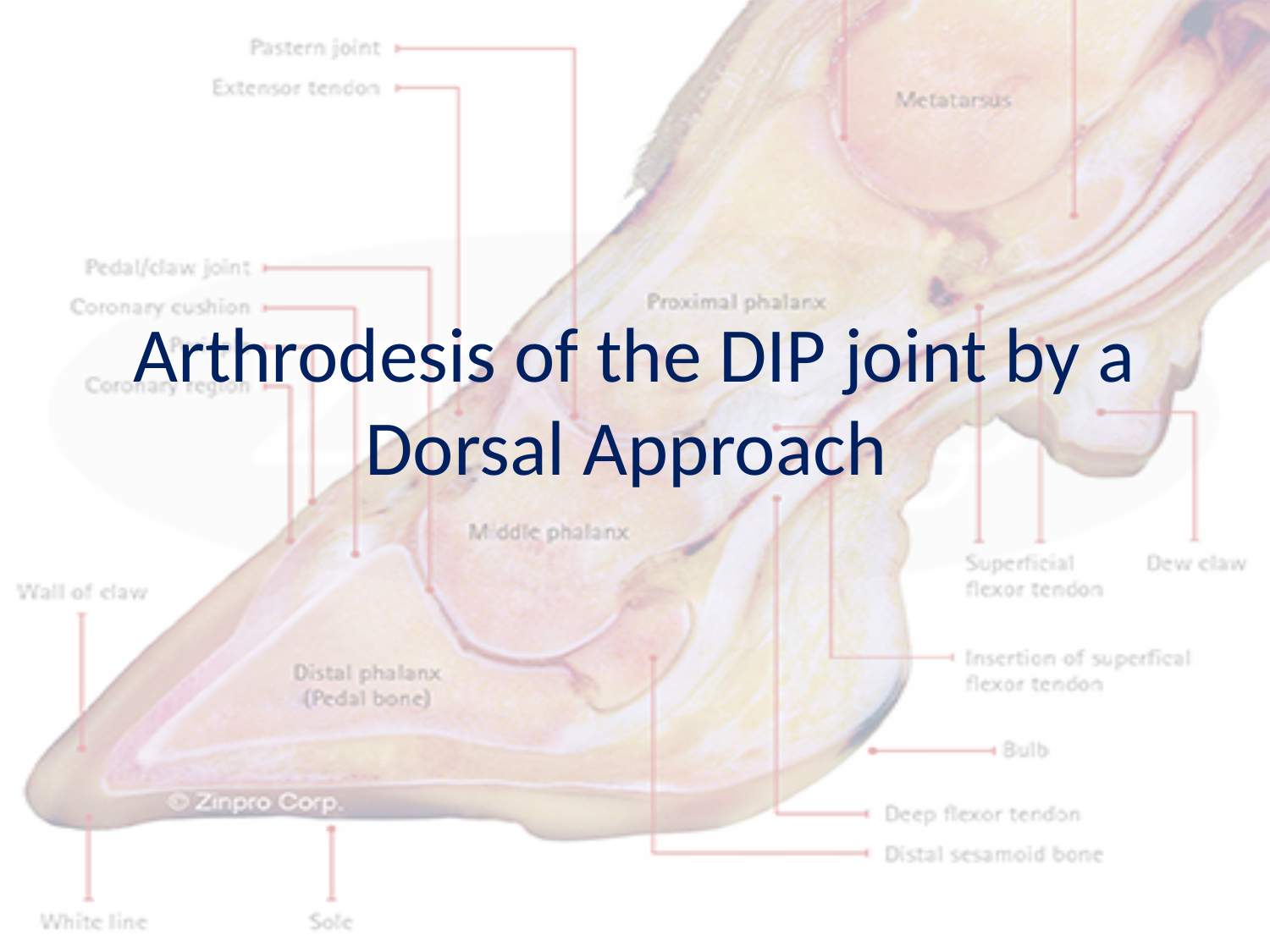

# Arthrodesis of the DIP joint by a Dorsal Approach